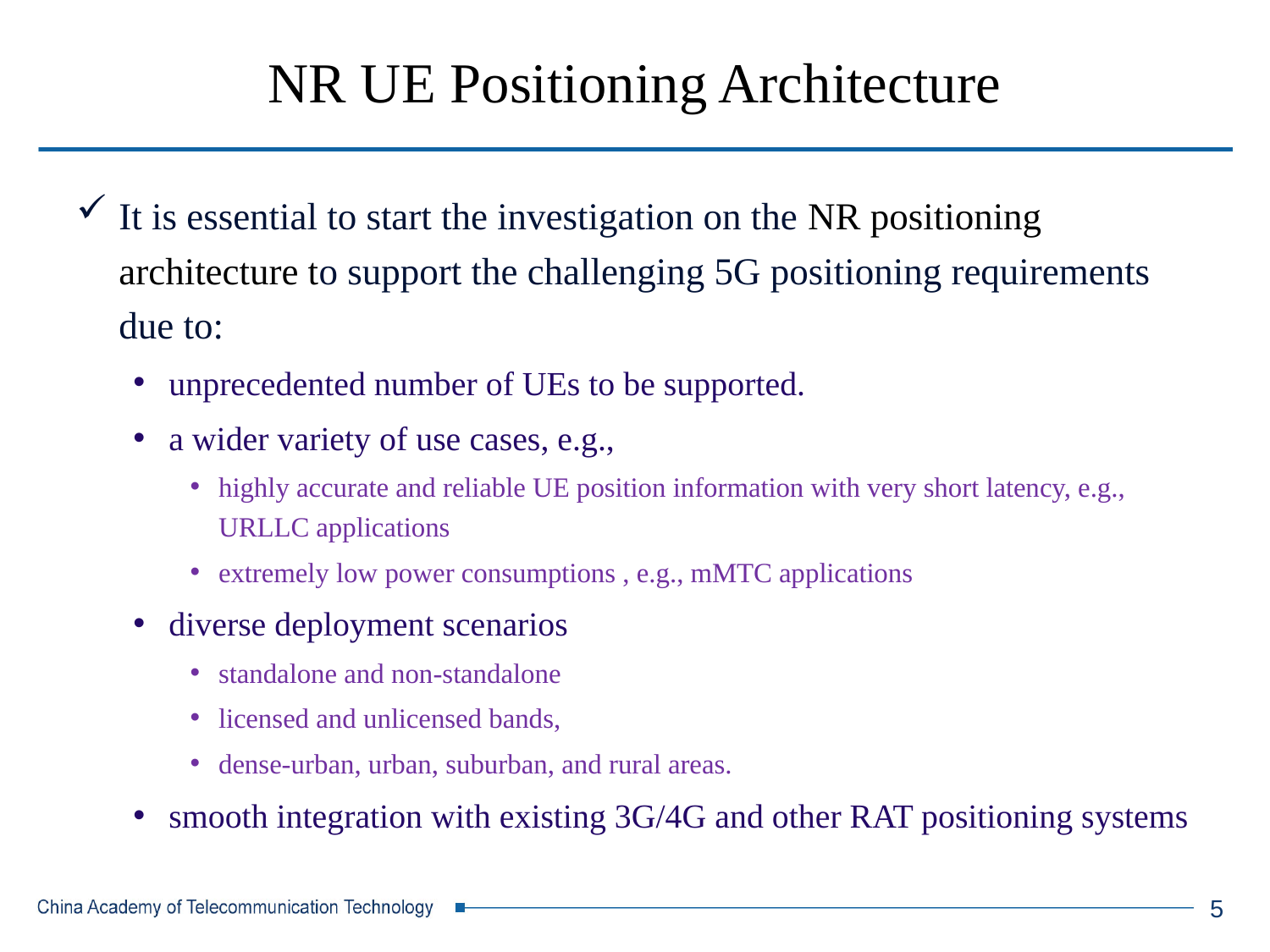

# NR UE Positioning Architecture
It is essential to start the investigation on the NR positioning architecture to support the challenging 5G positioning requirements due to:
unprecedented number of UEs to be supported.
a wider variety of use cases, e.g.,
highly accurate and reliable UE position information with very short latency, e.g., URLLC applications
extremely low power consumptions , e.g., mMTC applications
diverse deployment scenarios
standalone and non-standalone
licensed and unlicensed bands,
dense-urban, urban, suburban, and rural areas.
smooth integration with existing 3G/4G and other RAT positioning systems

5